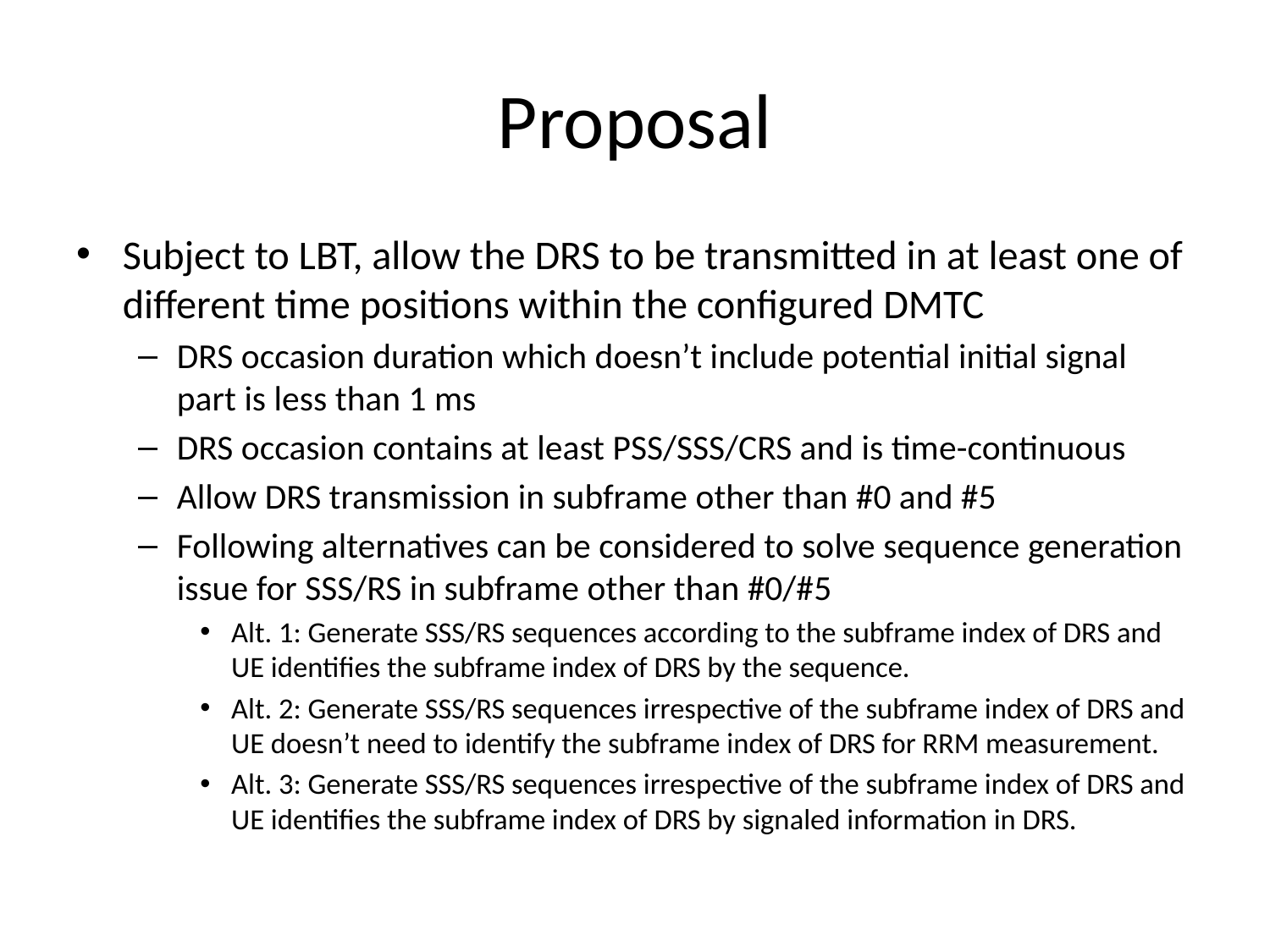

# Proposal
Subject to LBT, allow the DRS to be transmitted in at least one of different time positions within the configured DMTC
DRS occasion duration which doesn’t include potential initial signal part is less than 1 ms
DRS occasion contains at least PSS/SSS/CRS and is time-continuous
Allow DRS transmission in subframe other than #0 and #5
Following alternatives can be considered to solve sequence generation issue for SSS/RS in subframe other than #0/#5
Alt. 1: Generate SSS/RS sequences according to the subframe index of DRS and UE identifies the subframe index of DRS by the sequence.
Alt. 2: Generate SSS/RS sequences irrespective of the subframe index of DRS and UE doesn’t need to identify the subframe index of DRS for RRM measurement.
Alt. 3: Generate SSS/RS sequences irrespective of the subframe index of DRS and UE identifies the subframe index of DRS by signaled information in DRS.